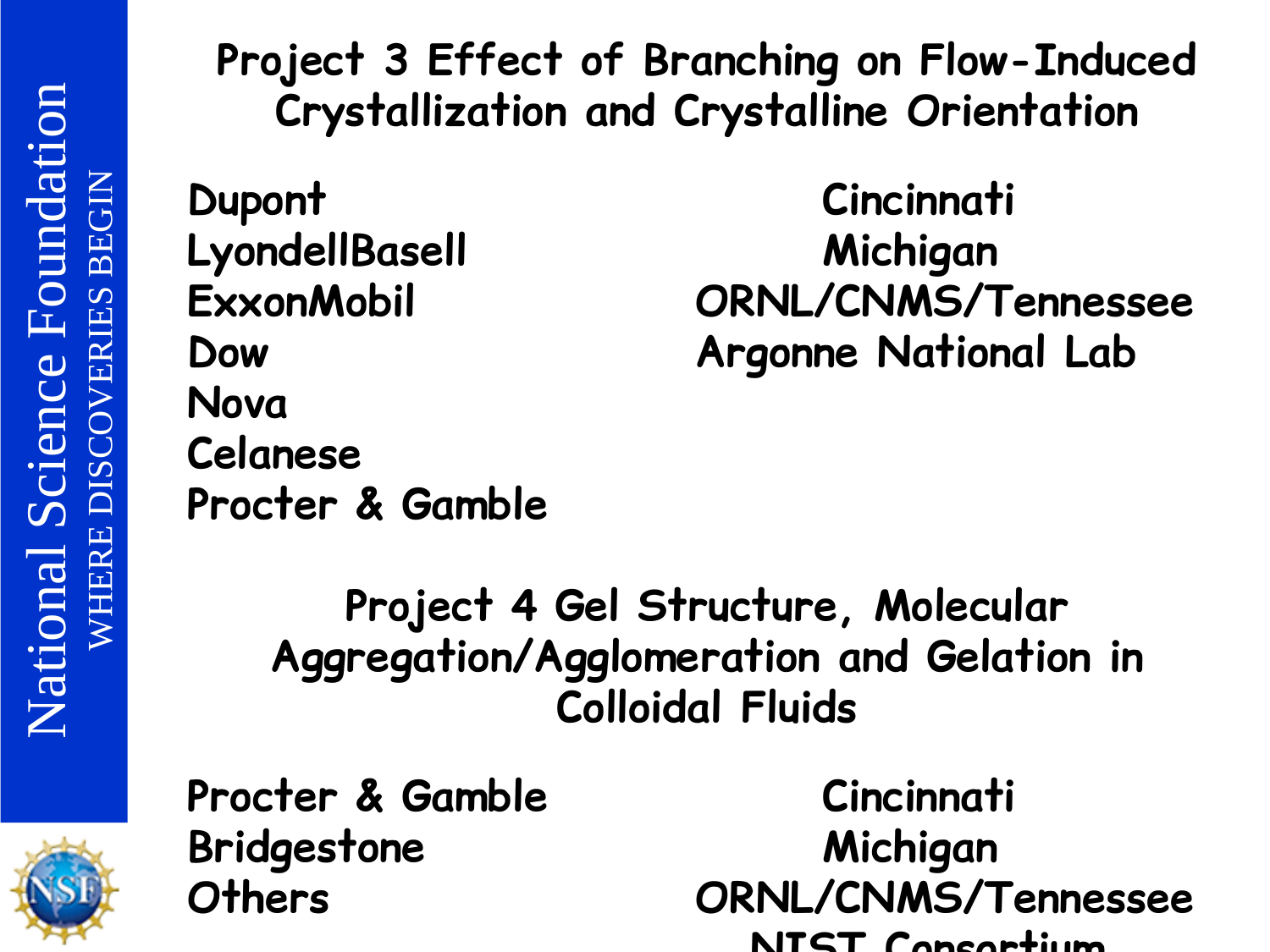

Project 3 Effect of Branching on Flow-Induced Crystallization and Crystalline Orientation

Dupont				Cincinnati
LyondellBasell			Michigan
ExxonMobil			ORNL/CNMS/Tennessee
Dow				Argonne National Lab
Nova
Celanese
Procter & Gamble

Project 4 Gel Structure, Molecular Aggregation/Agglomeration and Gelation in Colloidal Fluids

Procter & Gamble			Cincinnati
Bridgestone				Michigan
Others			ORNL/CNMS/Tennessee
				   NIST Consortium